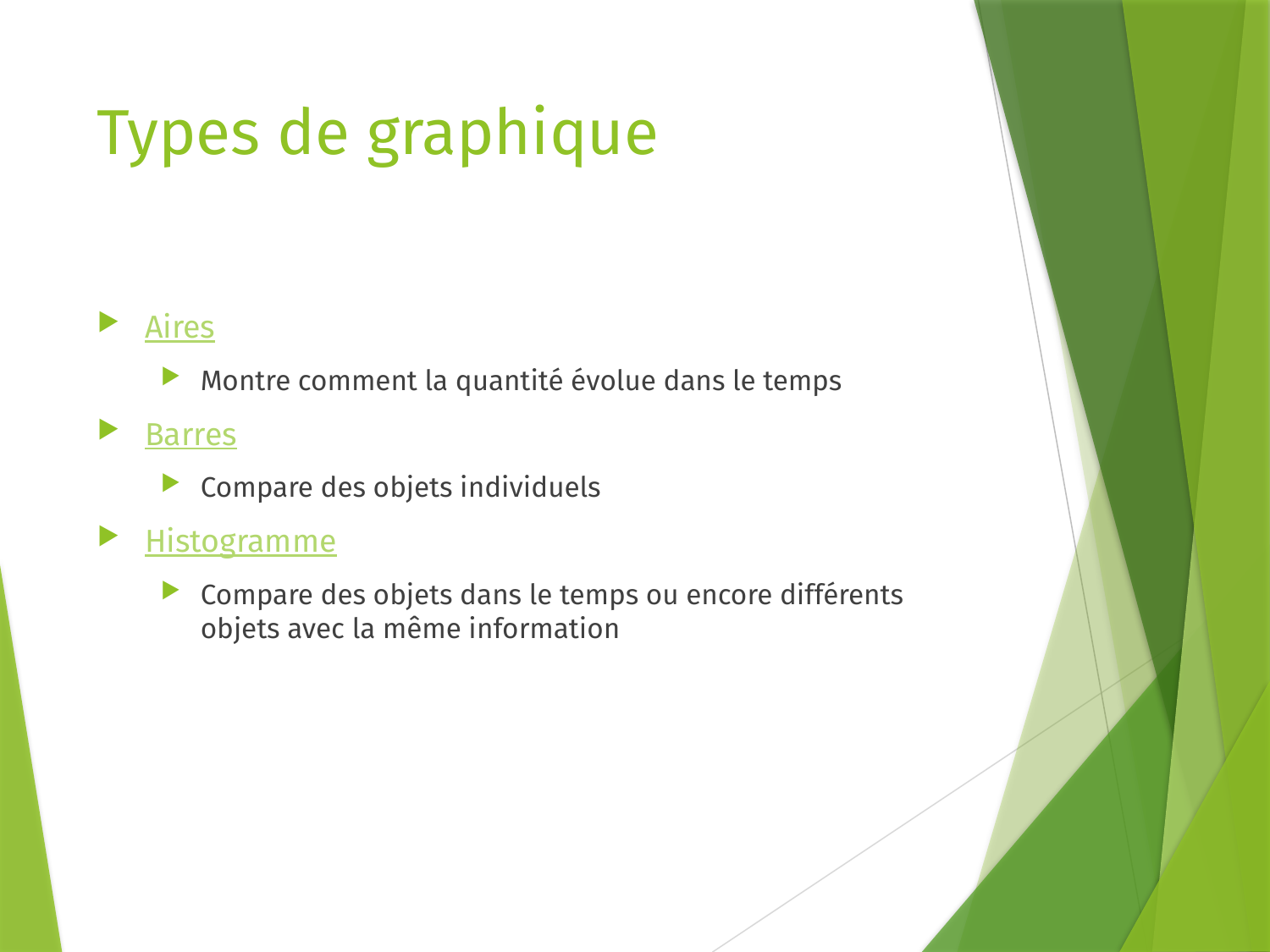

# Types de graphique
Aires
Montre comment la quantité évolue dans le temps
Barres
Compare des objets individuels
Histogramme
Compare des objets dans le temps ou encore différents objets avec la même information